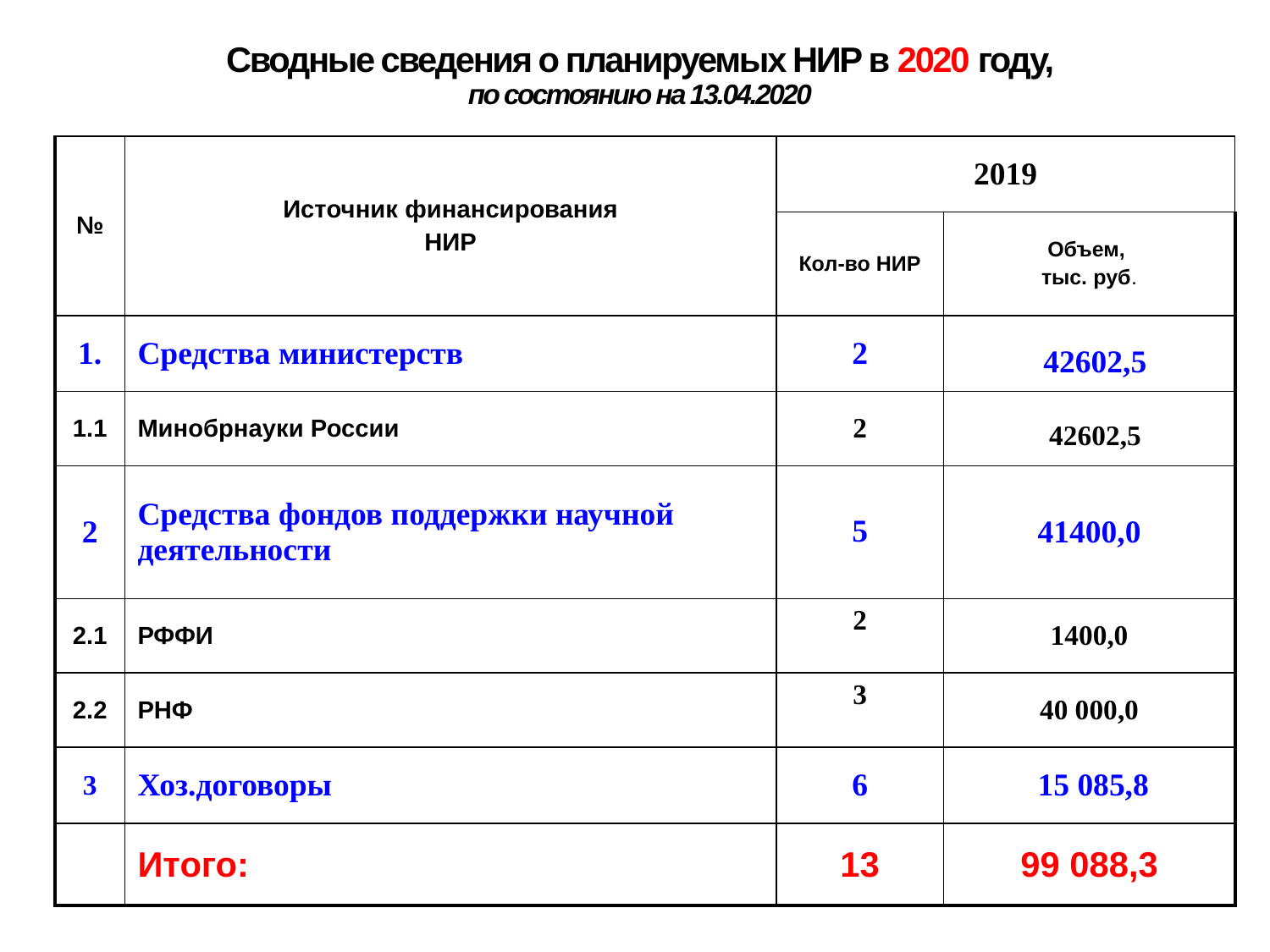

# Сводные сведения о планируемых НИР в 2020 году, по состоянию на 13.04.2020
| № | Источник финансирования НИР | 2019 |  |
| --- | --- | --- | --- |
|  |  | Кол-во НИР | Объем, тыс. руб. |
| 1. | Средства министерств | 2 | 42602,5 |
| 1.1 | Минобрнауки России | 2 | 42602,5 |
| 2 | Средства фондов поддержки научной деятельности | 5 | 41400,0 |
| 2.1 | РФФИ | 2 | 1400,0 |
| 2.2 | РНФ | 3 | 40 000,0 |
| 3 | Хоз.договоры | 6 | 15 085,8 |
|  | Итого: | 13 | 99 088,3 |